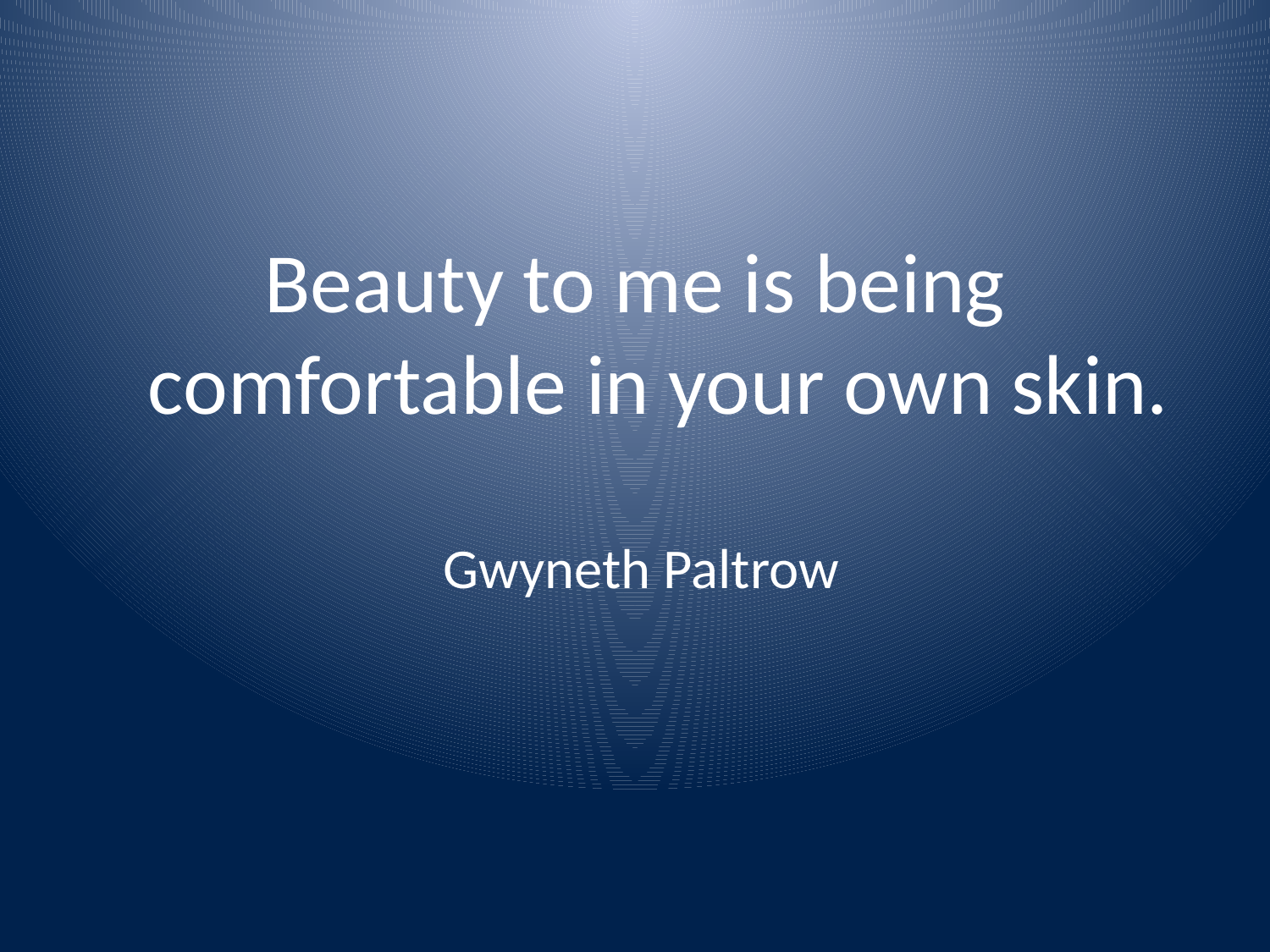

#
Beauty to me is being comfortable in your own skin.

 Gwyneth Paltrow